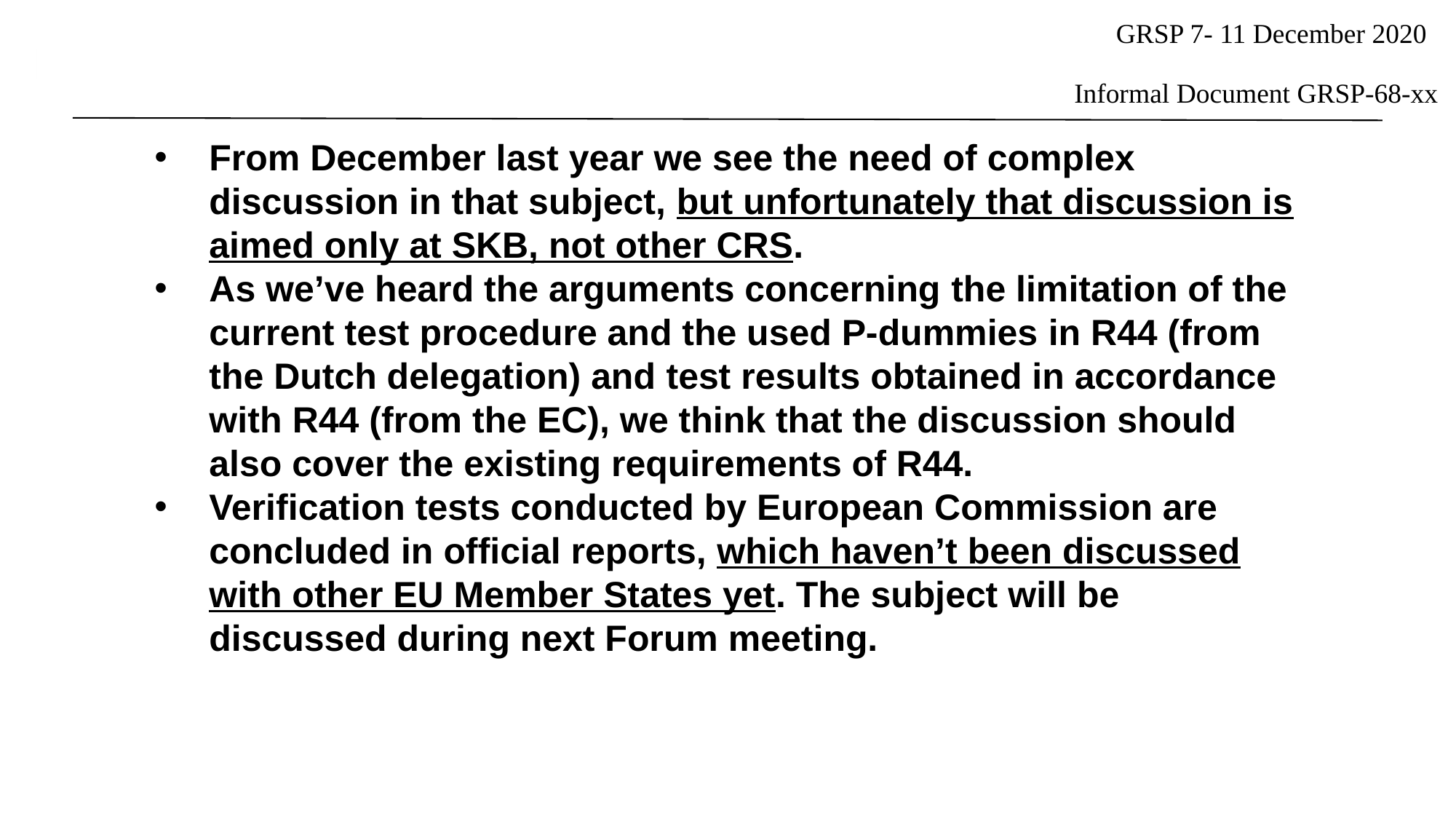

GRSP 7- 11 December 2020

Informal Document GRSP-68-xx
From December last year we see the need of complex discussion in that subject, but unfortunately that discussion is aimed only at SKB, not other CRS.
As we’ve heard the arguments concerning the limitation of the current test procedure and the used P-dummies in R44 (from the Dutch delegation) and test results obtained in accordance with R44 (from the EC), we think that the discussion should also cover the existing requirements of R44.
Verification tests conducted by European Commission are concluded in official reports, which haven’t been discussed with other EU Member States yet. The subject will be discussed during next Forum meeting.